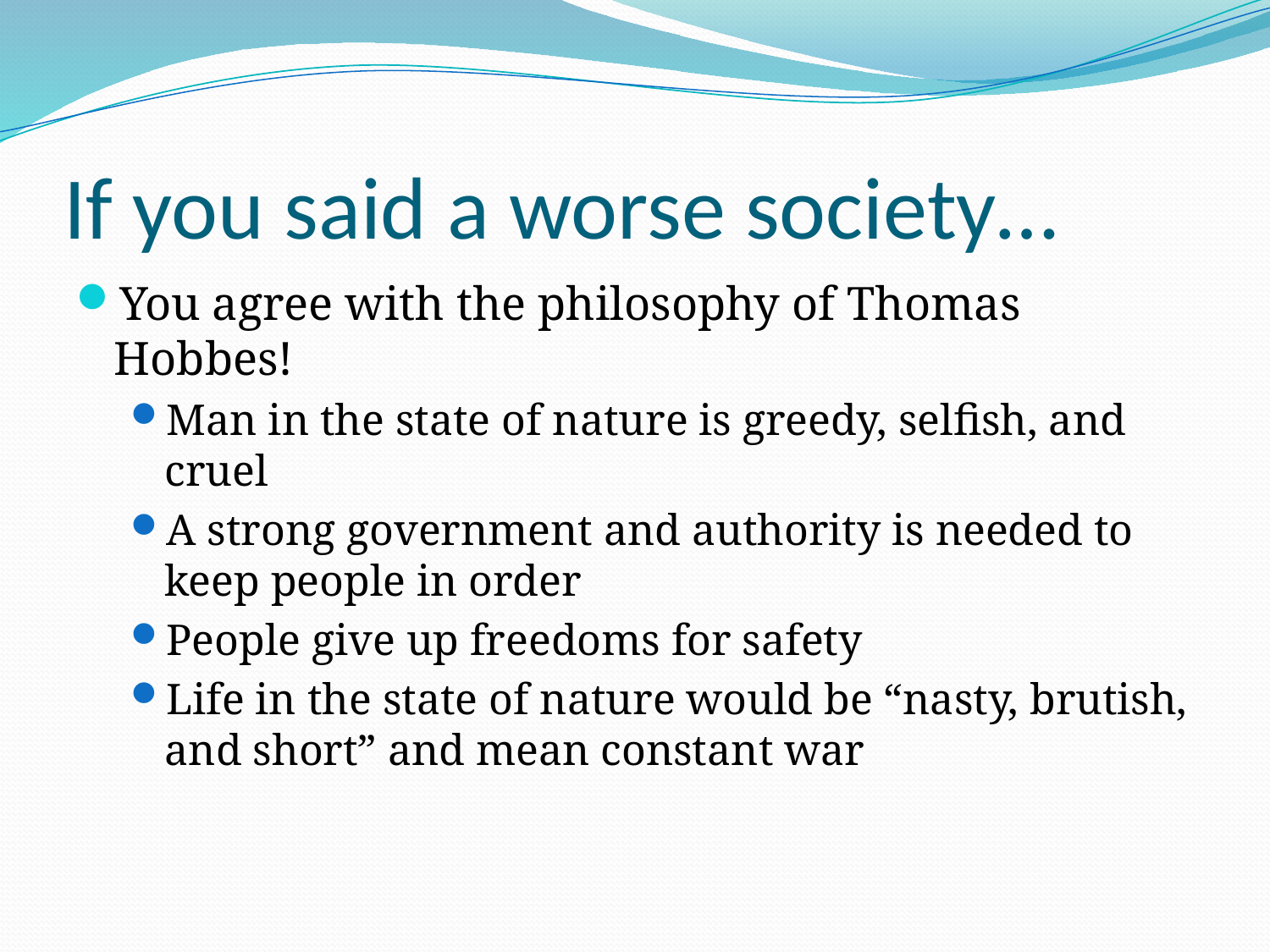

# If you said a worse society…
You agree with the philosophy of Thomas Hobbes!
Man in the state of nature is greedy, selfish, and cruel
A strong government and authority is needed to keep people in order
People give up freedoms for safety
Life in the state of nature would be “nasty, brutish, and short” and mean constant war